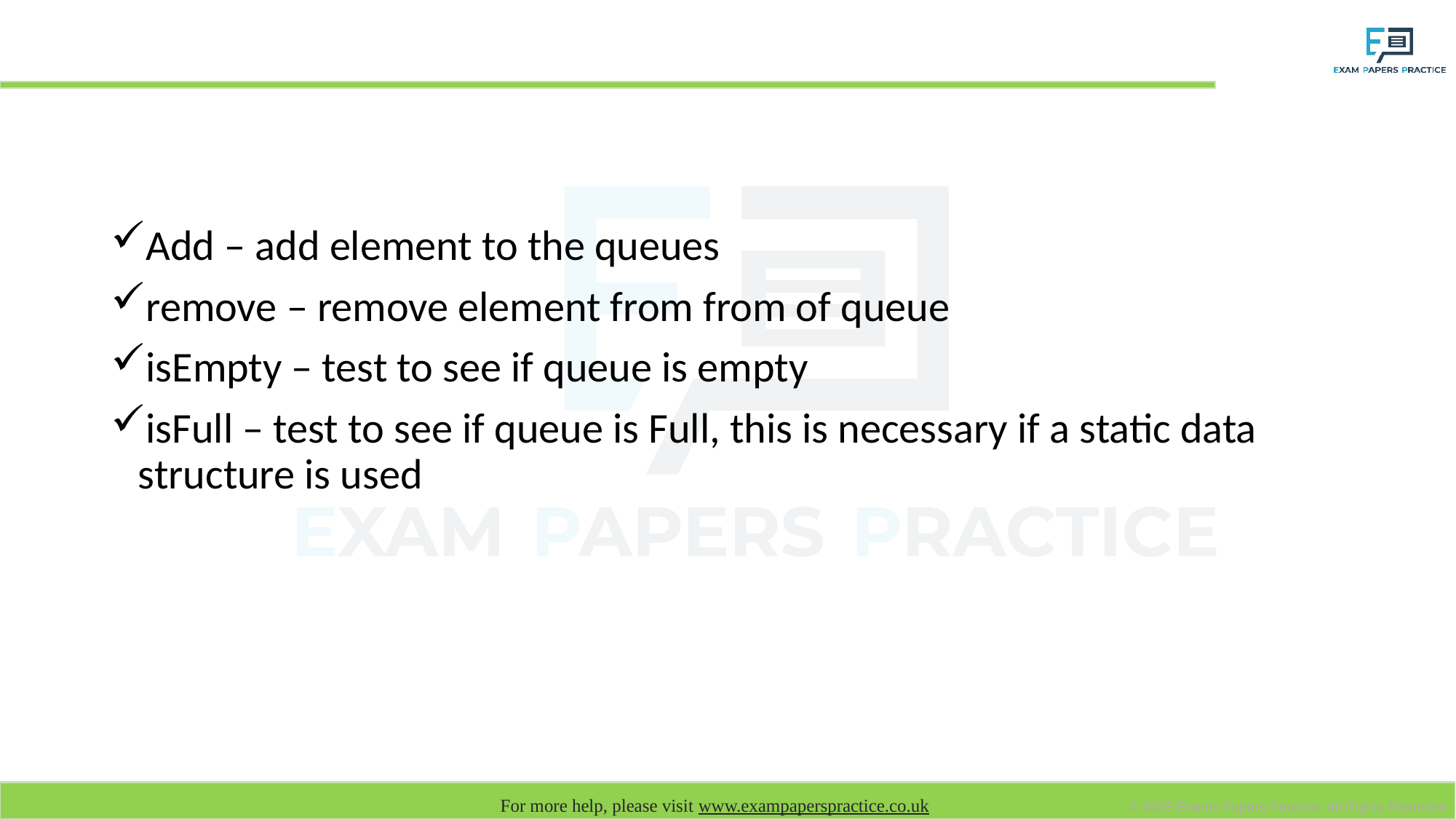

# Queue operations
Add – add element to the queues
remove – remove element from from of queue
isEmpty – test to see if queue is empty
isFull – test to see if queue is Full, this is necessary if a static data structure is used